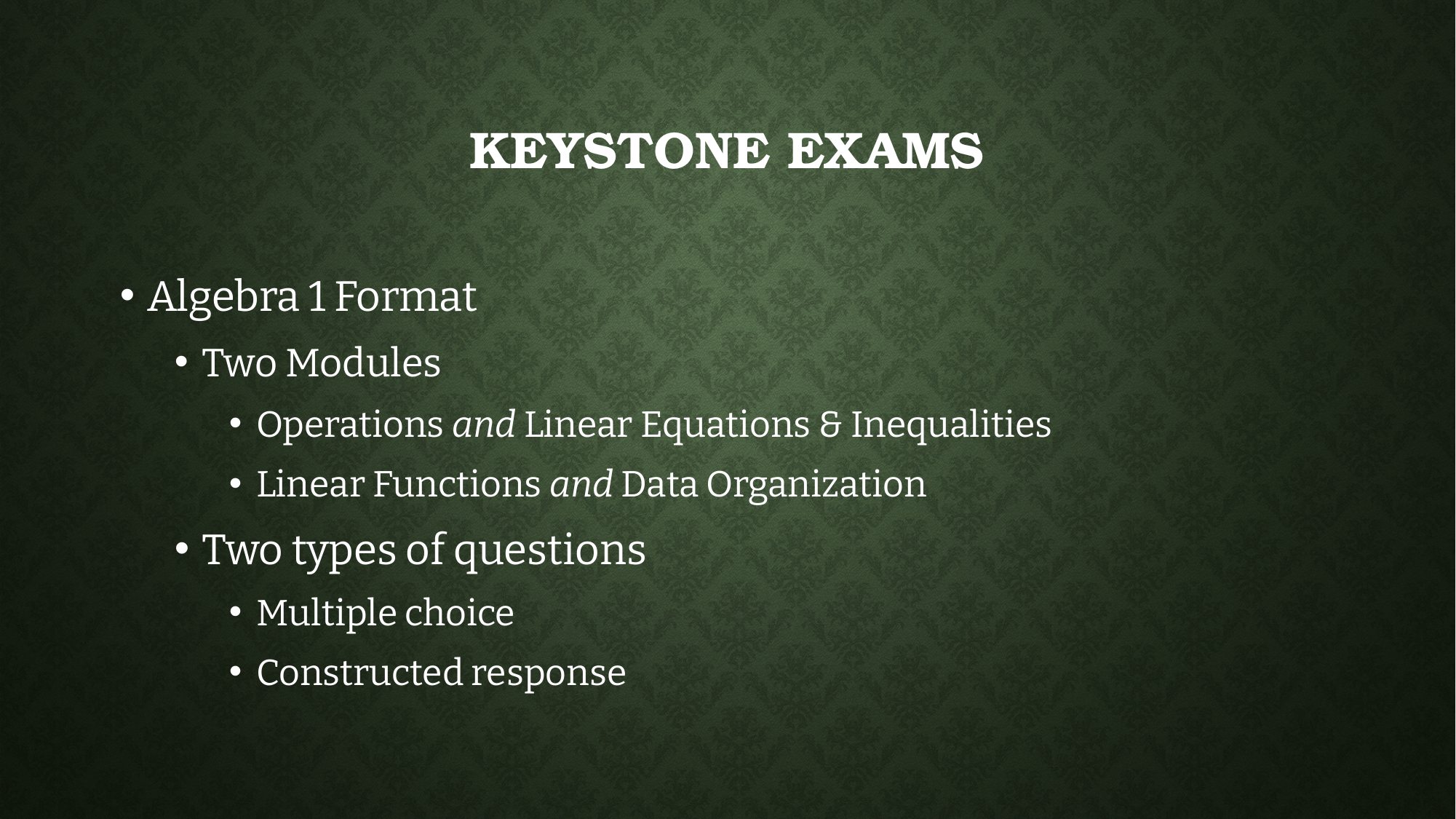

# Keystone exams
Algebra 1 Format
Two Modules
Operations and Linear Equations & Inequalities
Linear Functions and Data Organization
Two types of questions
Multiple choice
Constructed response